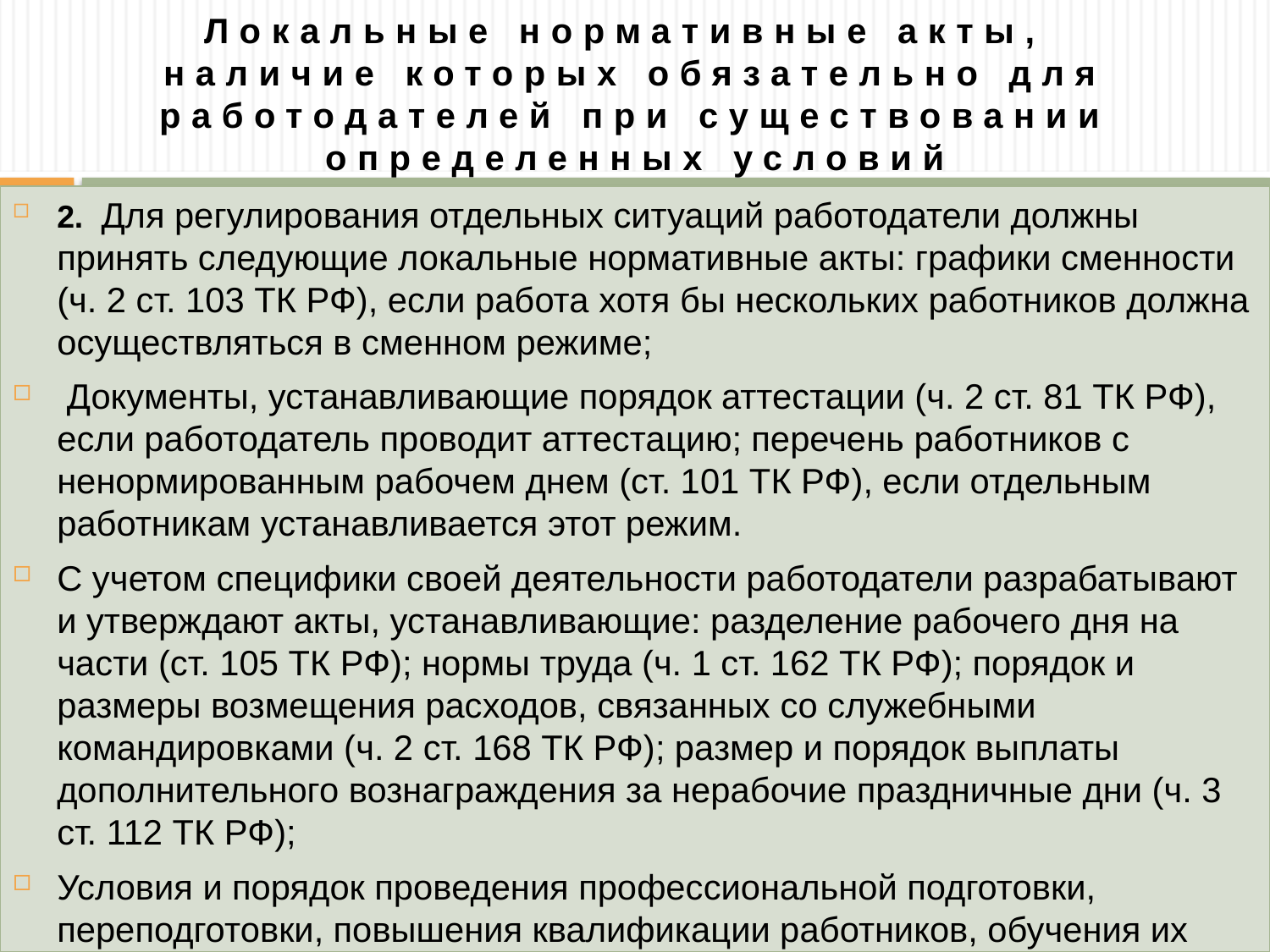

# Локальные нормативные акты, наличие которых обязательно для работодателей при существовании определенных условий
2.  Для регулирования отдельных ситуаций работодатели должны принять следующие локальные нормативные акты: графики сменности (ч. 2 ст. 103 ТК РФ), если работа хотя бы нескольких работников должна осуществляться в сменном режиме;
 Документы, устанавливающие порядок аттестации (ч. 2 ст. 81 ТК РФ), если работодатель проводит аттестацию; перечень работников с ненормированным рабочем днем (ст. 101 ТК РФ), если отдельным работникам устанавливается этот режим.
С учетом специфики своей деятельности работодатели разрабатывают и утверждают акты, устанавливающие: разделение рабочего дня на части (ст. 105 ТК РФ); нормы труда (ч. 1 ст. 162 ТК РФ); порядок и размеры возмещения расходов, связанных со служебными командировками (ч. 2 ст. 168 ТК РФ); размер и порядок выплаты дополнительного вознаграждения за нерабочие праздничные дни (ч. 3 ст. 112 ТК РФ);
Условия и порядок проведения профессиональной подготовки, переподготовки, повышения квалификации работников, обучения их вторым профессиям (ч. 2 ст. 196 ТК РФ).